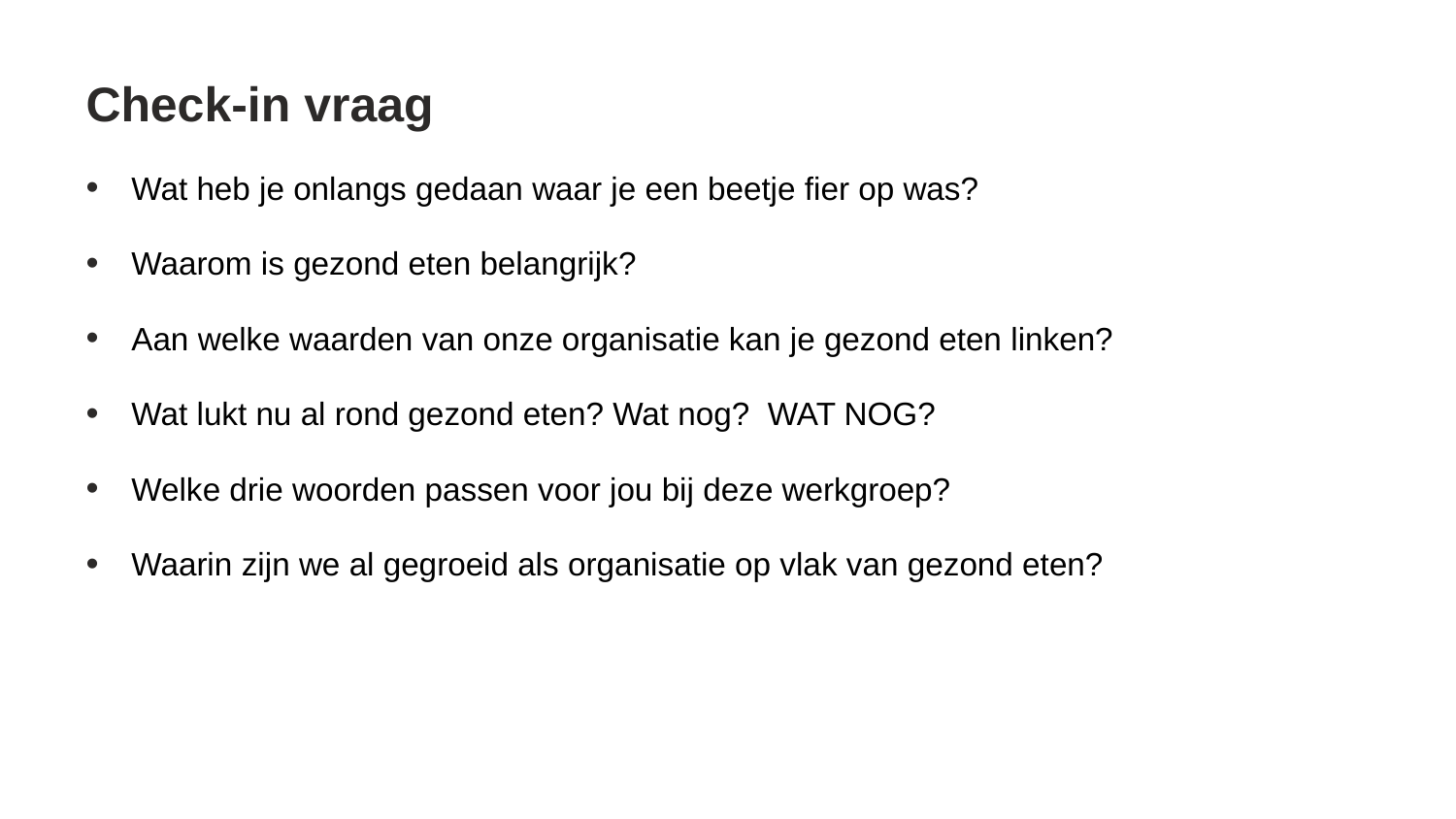

# Check-in vraag
Wat heb je onlangs gedaan waar je een beetje fier op was?
Waarom is gezond eten belangrijk?
Aan welke waarden van onze organisatie kan je gezond eten linken?
Wat lukt nu al rond gezond eten? Wat nog?  WAT NOG?
Welke drie woorden passen voor jou bij deze werkgroep?
Waarin zijn we al gegroeid als organisatie op vlak van gezond eten?

15/10/2025